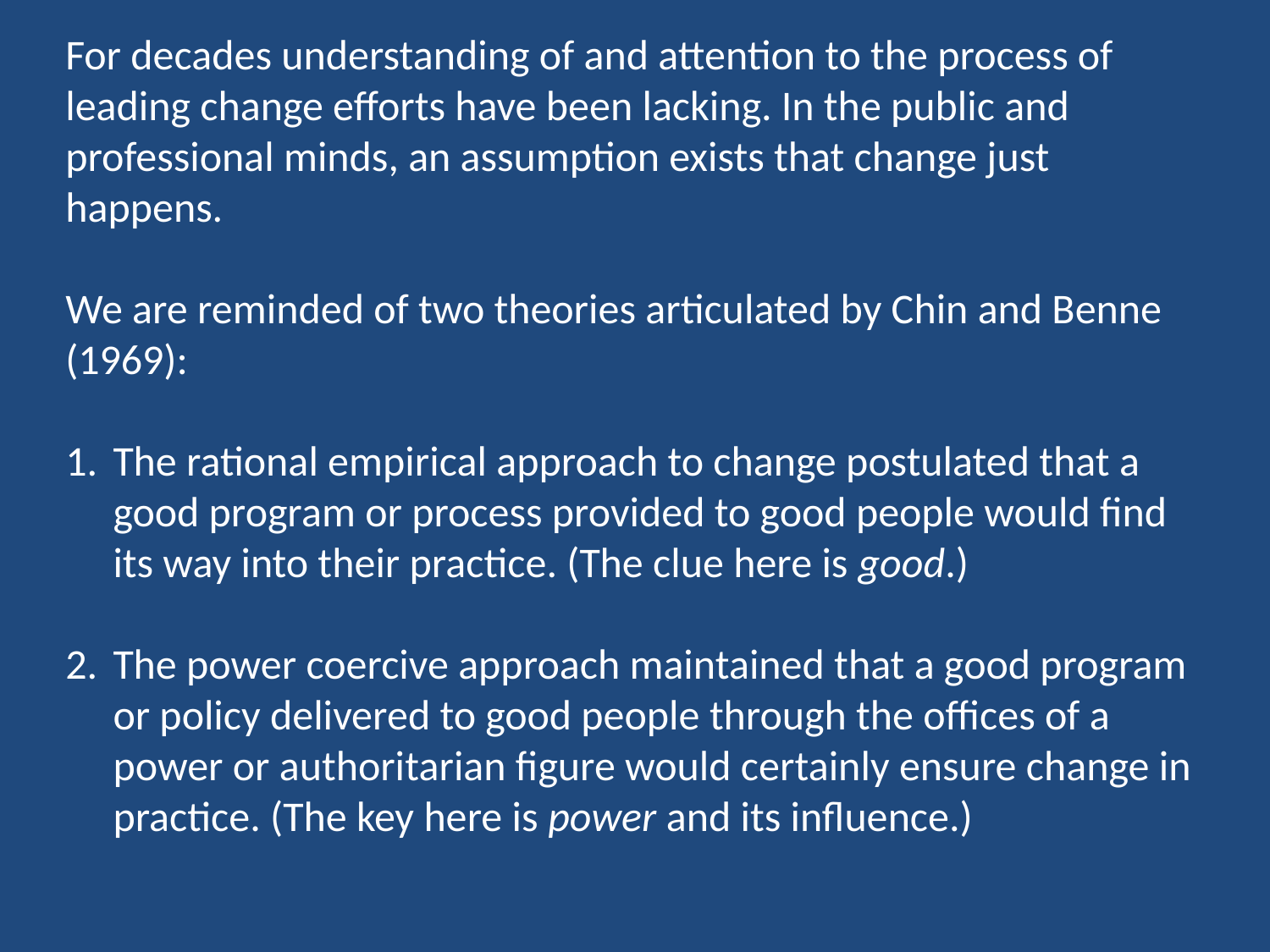

For decades understanding of and attention to the process of leading change efforts have been lacking. In the public and professional minds, an assumption exists that change just happens.

We are reminded of two theories articulated by Chin and Benne (1969):

The rational empirical approach to change postulated that a good program or process provided to good people would find its way into their practice. (The clue here is good.)

The power coercive approach maintained that a good program or policy delivered to good people through the offices of a power or authoritarian figure would certainly ensure change in practice. (The key here is power and its influence.)